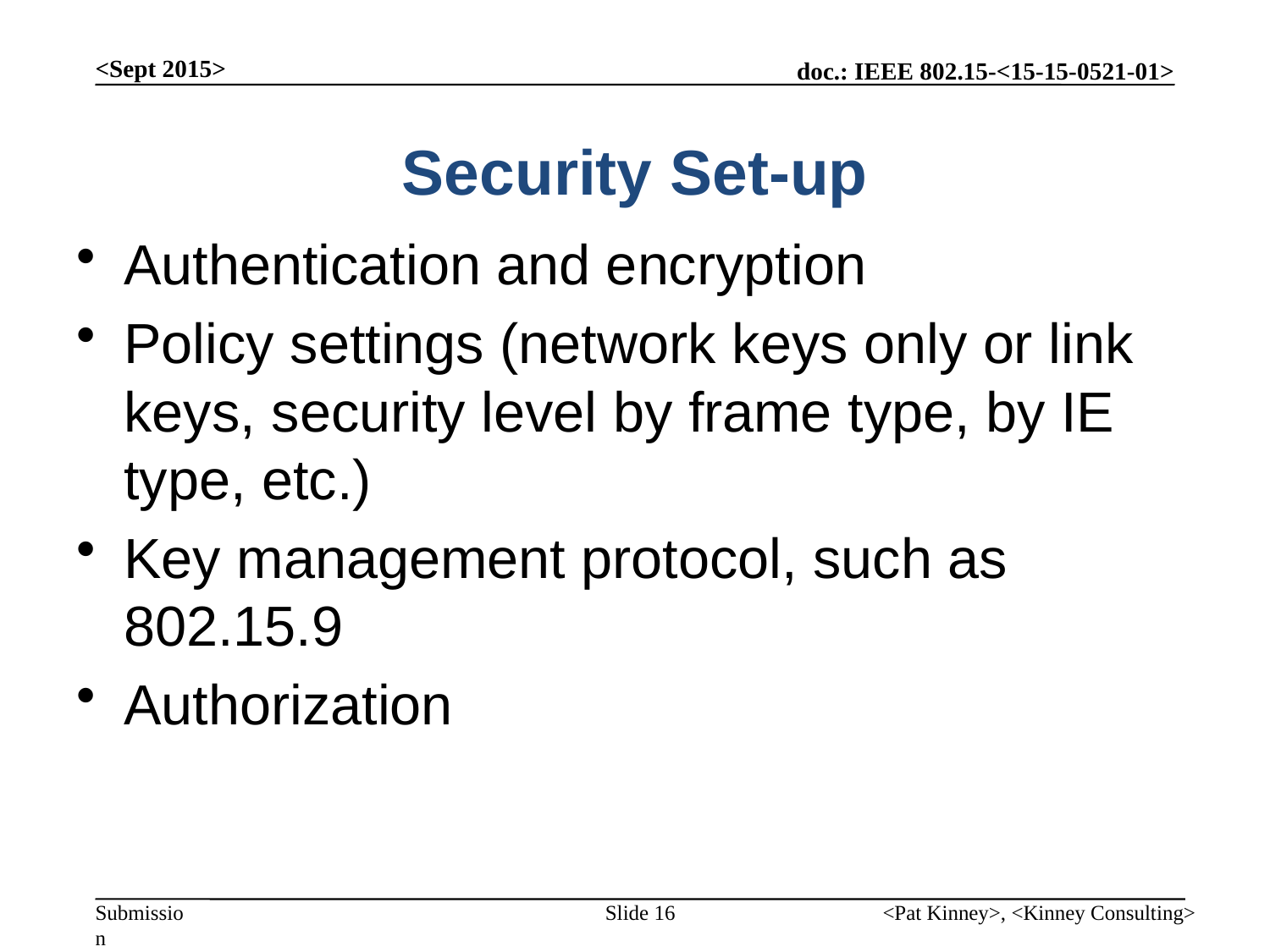

<Sept 2015>
# Security Set-up
Authentication and encryption
Policy settings (network keys only or link keys, security level by frame type, by IE type, etc.)
Key management protocol, such as 802.15.9
Authorization
Slide 16
<Pat Kinney>, <Kinney Consulting>